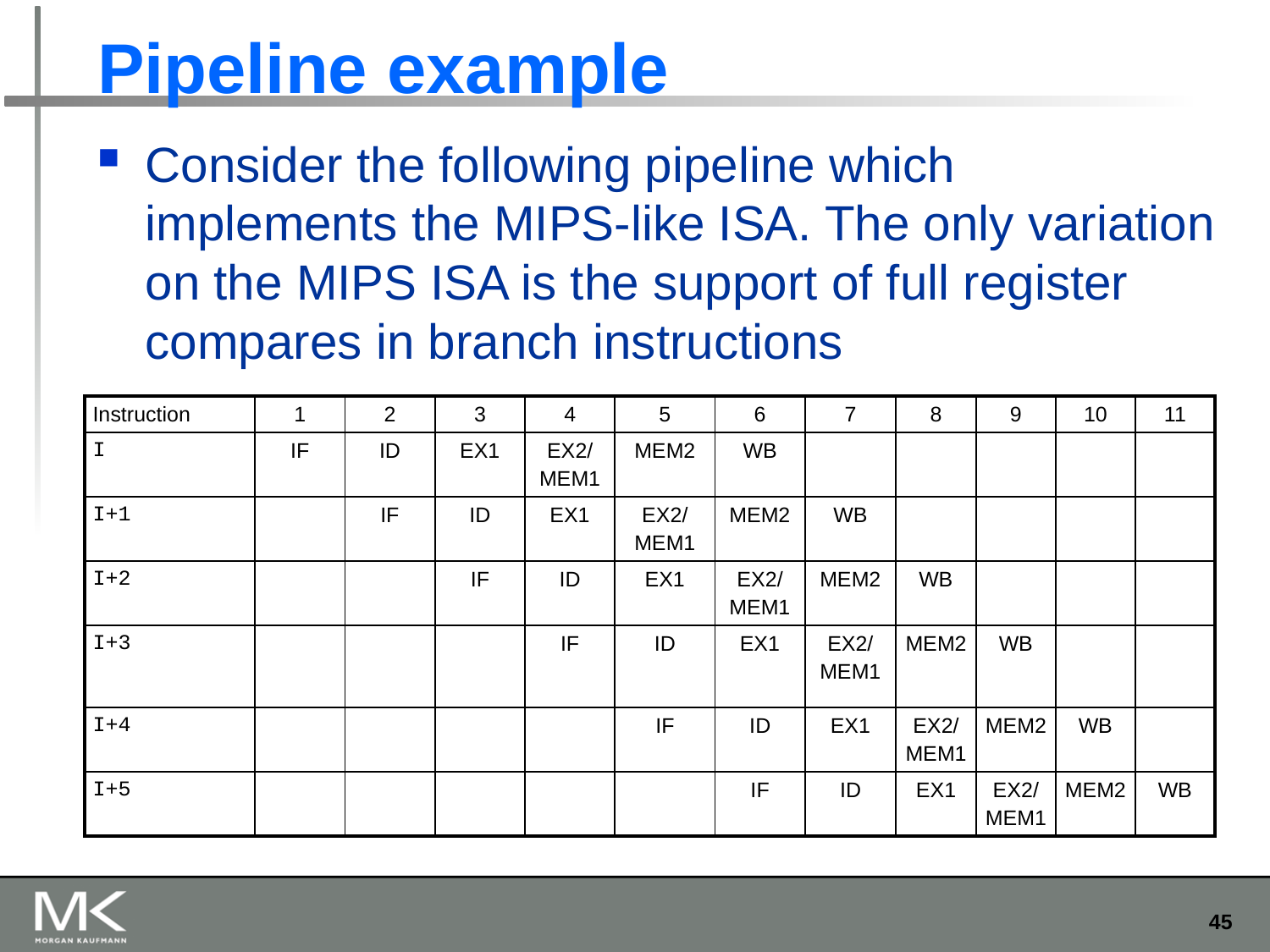

# Pipeline example
Consider the following pipeline which implements the MIPS-like ISA. The only variation on the MIPS ISA is the support of full register compares in branch instructions
| Instruction | 1 | 2 | 3 | 4 | 5 | 6 | 7 | 8 | 9 | 10 | 11 |
| --- | --- | --- | --- | --- | --- | --- | --- | --- | --- | --- | --- |
| I | IF | ID | EX1 | EX2/ MEM1 | MEM2 | WB |  |  |  |  |  |
| I+1 |  | IF | ID | EX1 | EX2/ MEM1 | MEM2 | WB |  |  |  |  |
| I+2 |  |  | IF | ID | EX1 | EX2/ MEM1 | MEM2 | WB |  |  |  |
| I+3 |  |  |  | IF | ID | EX1 | EX2/ MEM1 | MEM2 | WB |  |  |
| I+4 |  |  |  |  | IF | ID | EX1 | EX2/ MEM1 | MEM2 | WB |  |
| I+5 |  |  |  |  |  | IF | ID | EX1 | EX2/ MEM1 | MEM2 | WB |